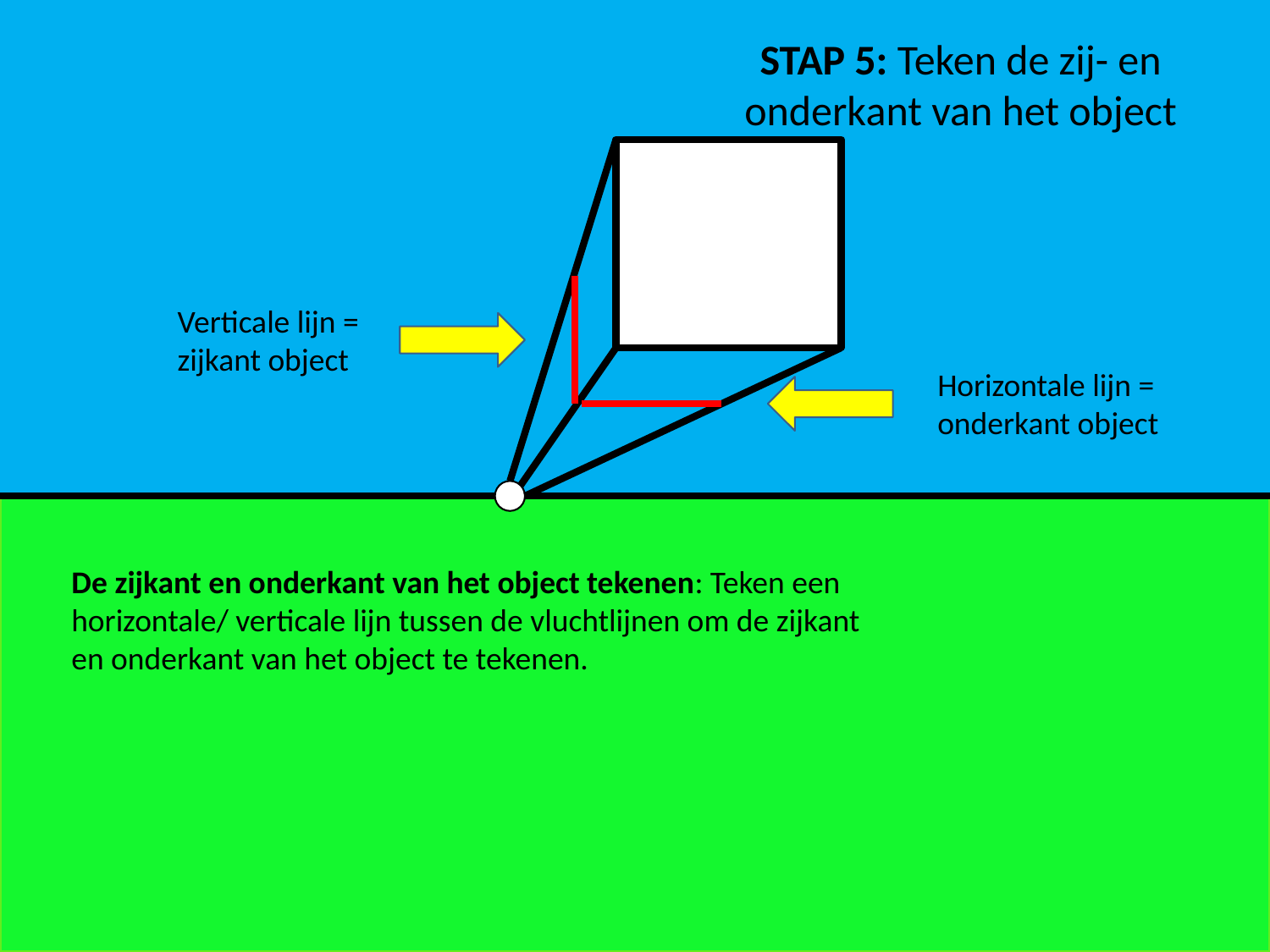

STAP 5: Teken de zij- en onderkant van het object

Verticale lijn =
zijkant object

Horizontale lijn = onderkant object

De zijkant en onderkant van het object tekenen: Teken een horizontale/ verticale lijn tussen de vluchtlijnen om de zijkant en onderkant van het object te tekenen.